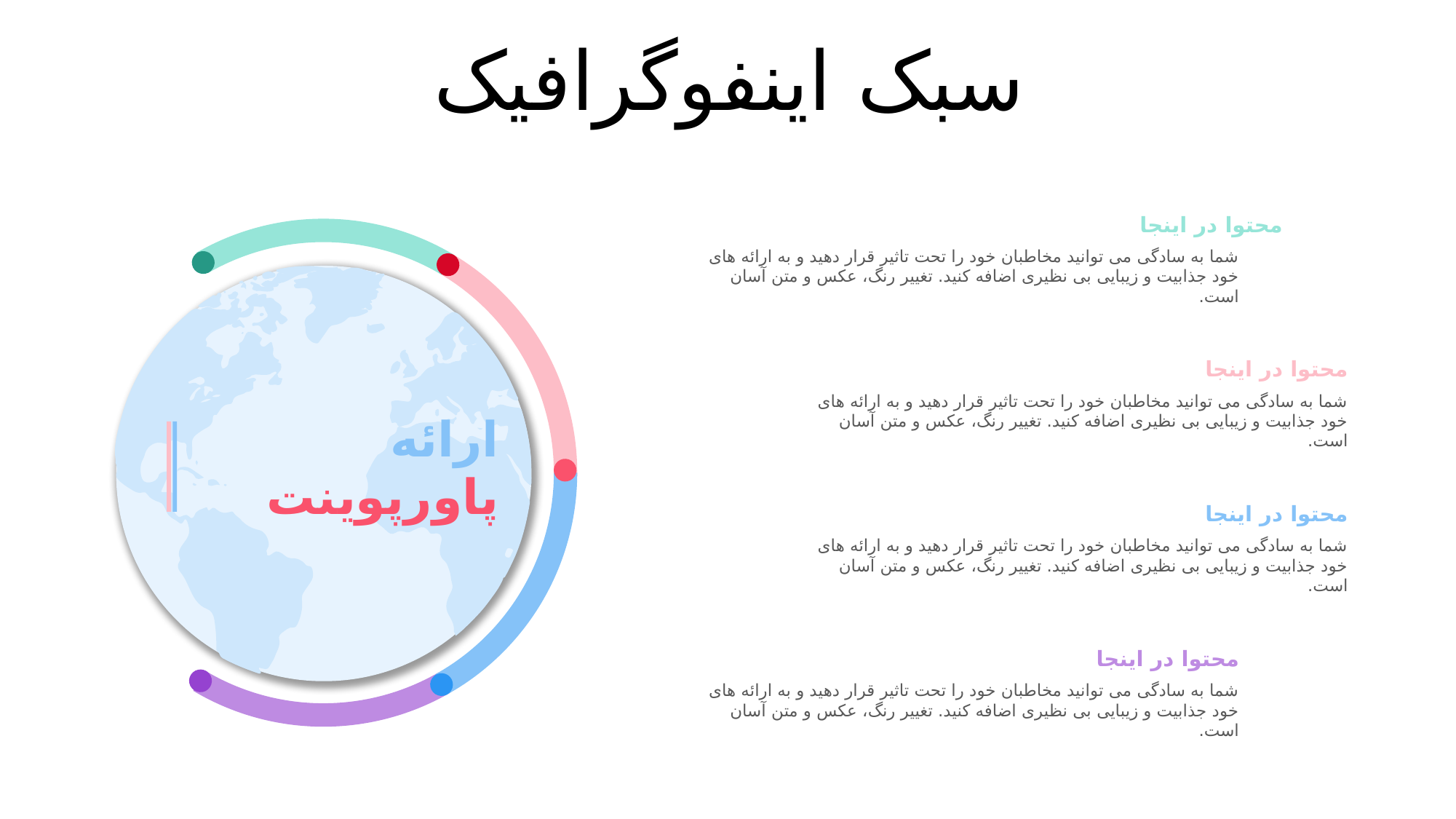

سبک اینفوگرافیک
محتوا در اینجا
شما به سادگی می توانید مخاطبان خود را تحت تاثیر قرار دهید و به ارائه های خود جذابیت و زیبایی بی نظیری اضافه کنید. تغییر رنگ، عکس و متن آسان است.

محتوا در اینجا
شما به سادگی می توانید مخاطبان خود را تحت تاثیر قرار دهید و به ارائه های خود جذابیت و زیبایی بی نظیری اضافه کنید. تغییر رنگ، عکس و متن آسان است.
ارائه
پاورپوینت

محتوا در اینجا
شما به سادگی می توانید مخاطبان خود را تحت تاثیر قرار دهید و به ارائه های خود جذابیت و زیبایی بی نظیری اضافه کنید. تغییر رنگ، عکس و متن آسان است.
محتوا در اینجا
شما به سادگی می توانید مخاطبان خود را تحت تاثیر قرار دهید و به ارائه های خود جذابیت و زیبایی بی نظیری اضافه کنید. تغییر رنگ، عکس و متن آسان است.